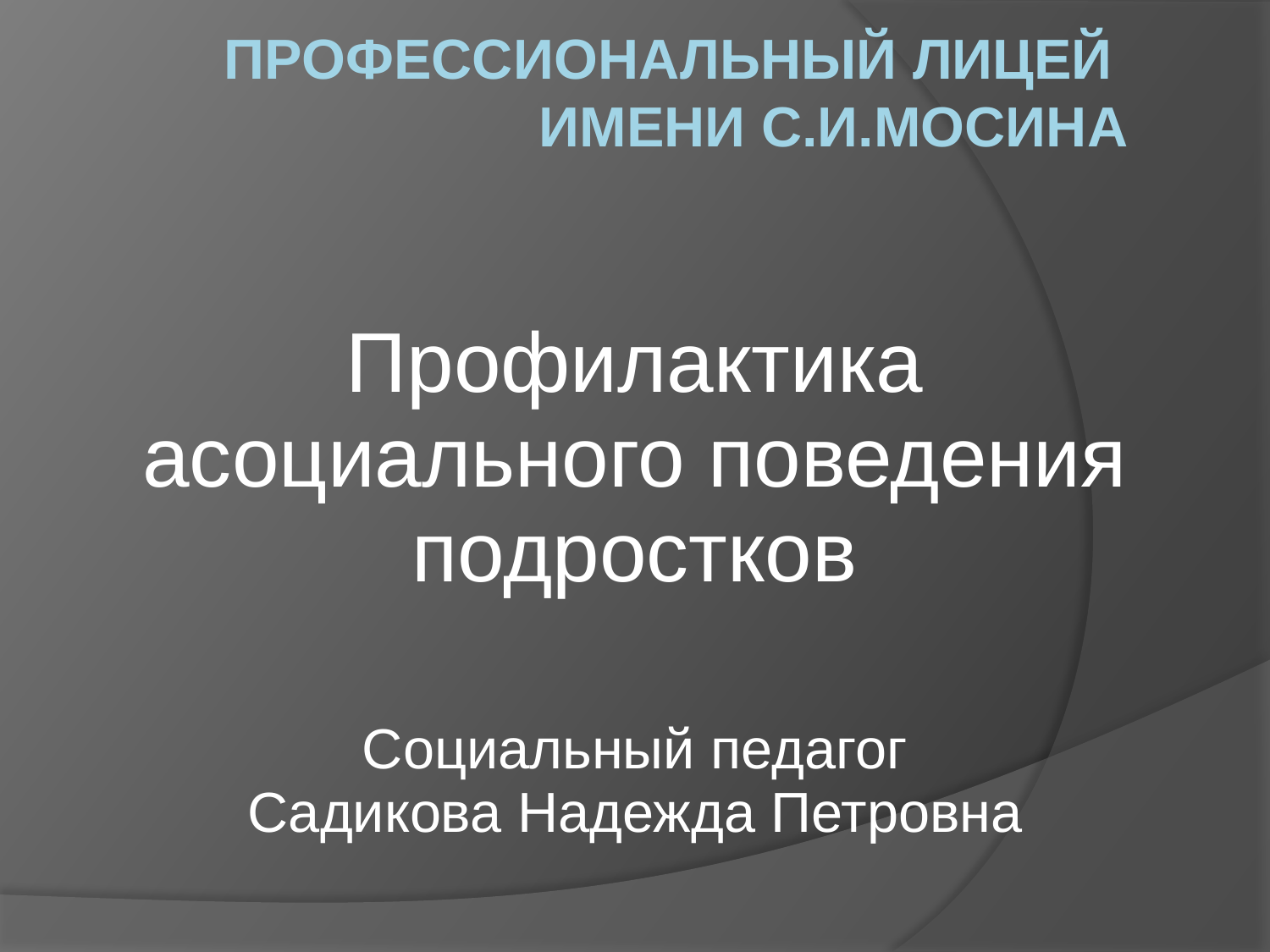

# Профессиональный Лицей  имени С.И.Мосина

| Профилактика асоциального поведения подростков Социальный педагог Садикова Надежда Петровна |
| --- |